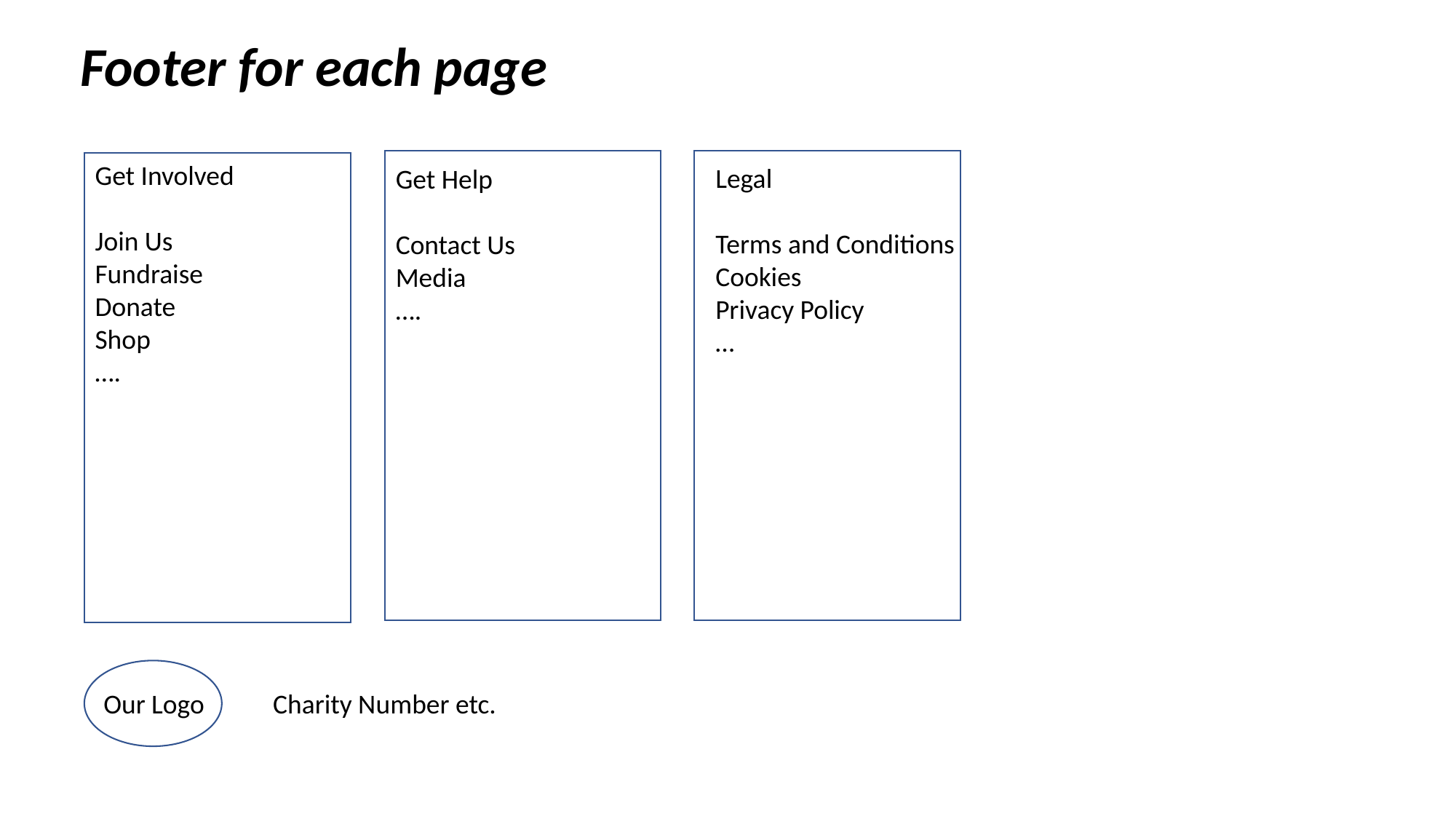

Footer for each page

Get Involved

Join Us
Fundraise
Donate
Shop
….

Legal

Terms and Conditions
Cookies
Privacy Policy
…

Get Help

Contact Us
Media
….

Our Logo
Charity Number etc.